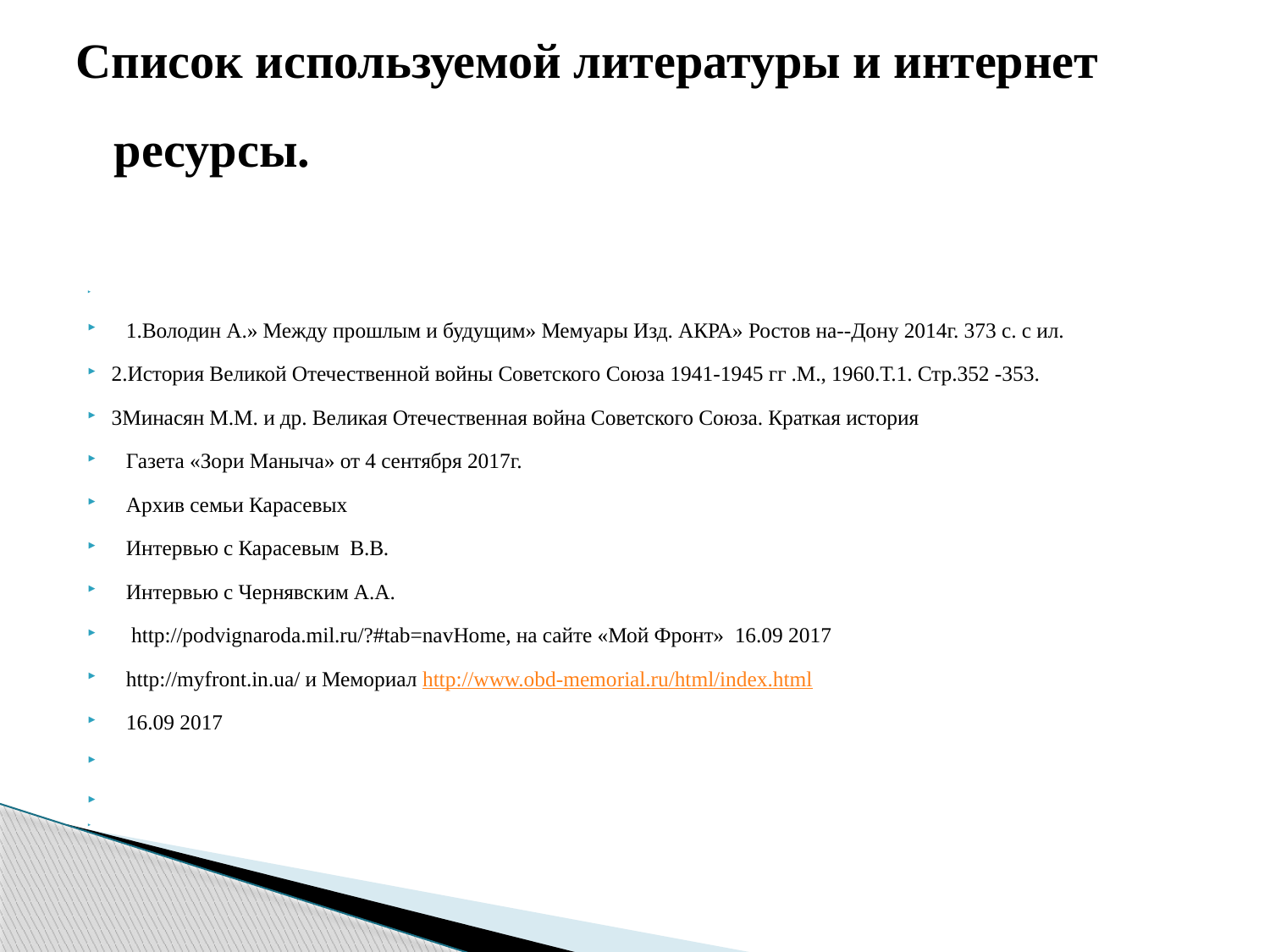

# Список используемой литературы и интернет ресурсы.

1.Володин А.» Между прошлым и будущим» Мемуары Изд. АКРА» Ростов на--Дону 2014г. 373 с. с ил.
2.История Великой Отечественной войны Советского Союза 1941-1945 гг .М., 1960.Т.1. Стр.352 -353.
3Минасян М.М. и др. Великая Отечественная война Советского Союза. Краткая история
Газета «Зори Маныча» от 4 сентября 2017г.
Архив семьи Карасевых
Интервью с Карасевым  В.В.
Интервью с Чернявским А.А.
 http://podvignaroda.mil.ru/?#tab=navHome, на сайте «Мой Фронт»  16.09 2017
http://myfront.in.ua/ и Мемориал http://www.obd-memorial.ru/html/index.html
16.09 2017